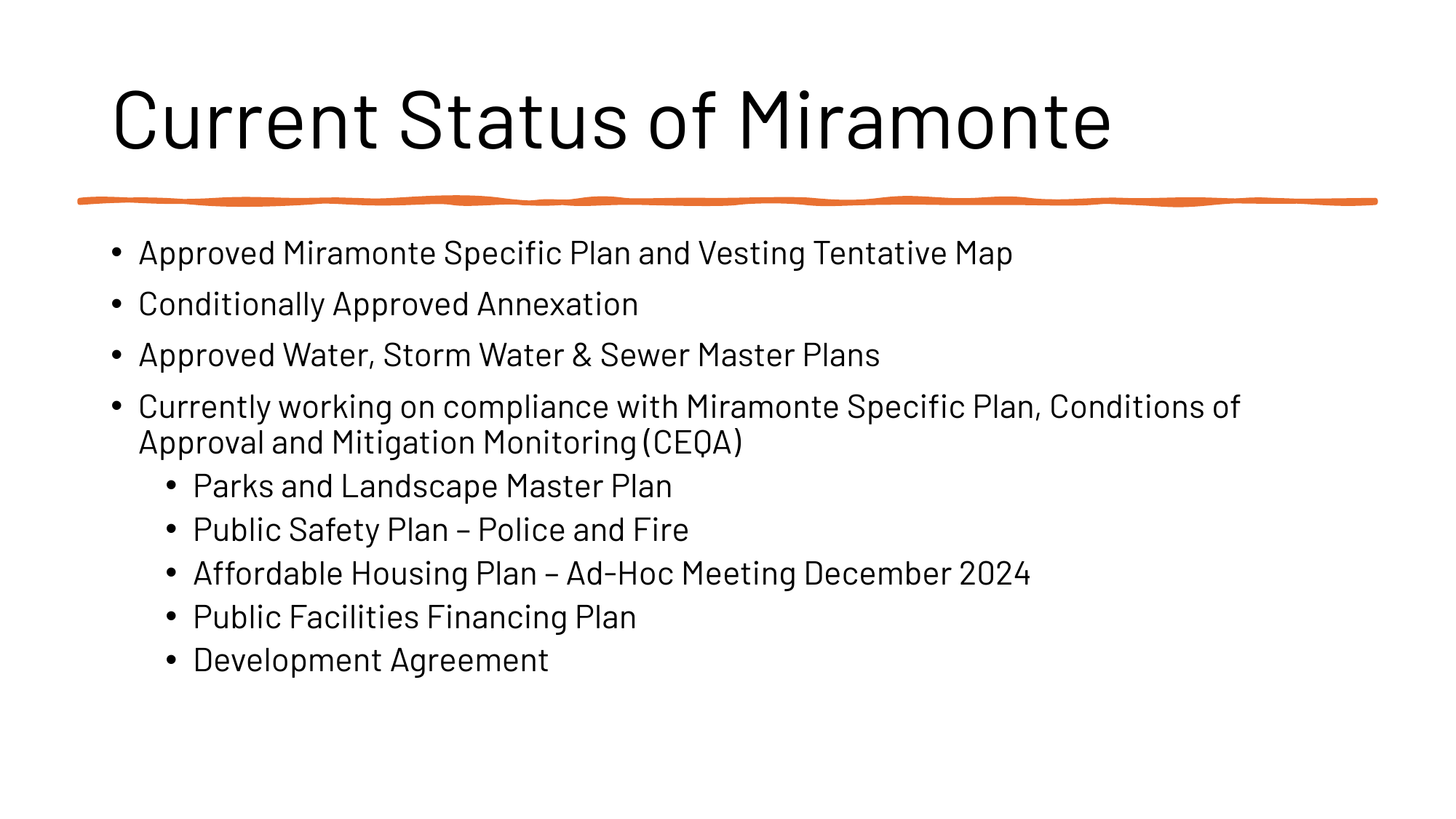

# Current Status of Miramonte

Approved Miramonte Specific Plan and Vesting Tentative Map
Conditionally Approved Annexation
Approved Water, Storm Water & Sewer Master Plans
Currently working on compliance with Miramonte Specific Plan, Conditions of Approval and Mitigation Monitoring (CEQA)
Parks and Landscape Master Plan
Public Safety Plan – Police and Fire
Affordable Housing Plan – Ad-Hoc Meeting December 2024
Public Facilities Financing Plan
Development Agreement